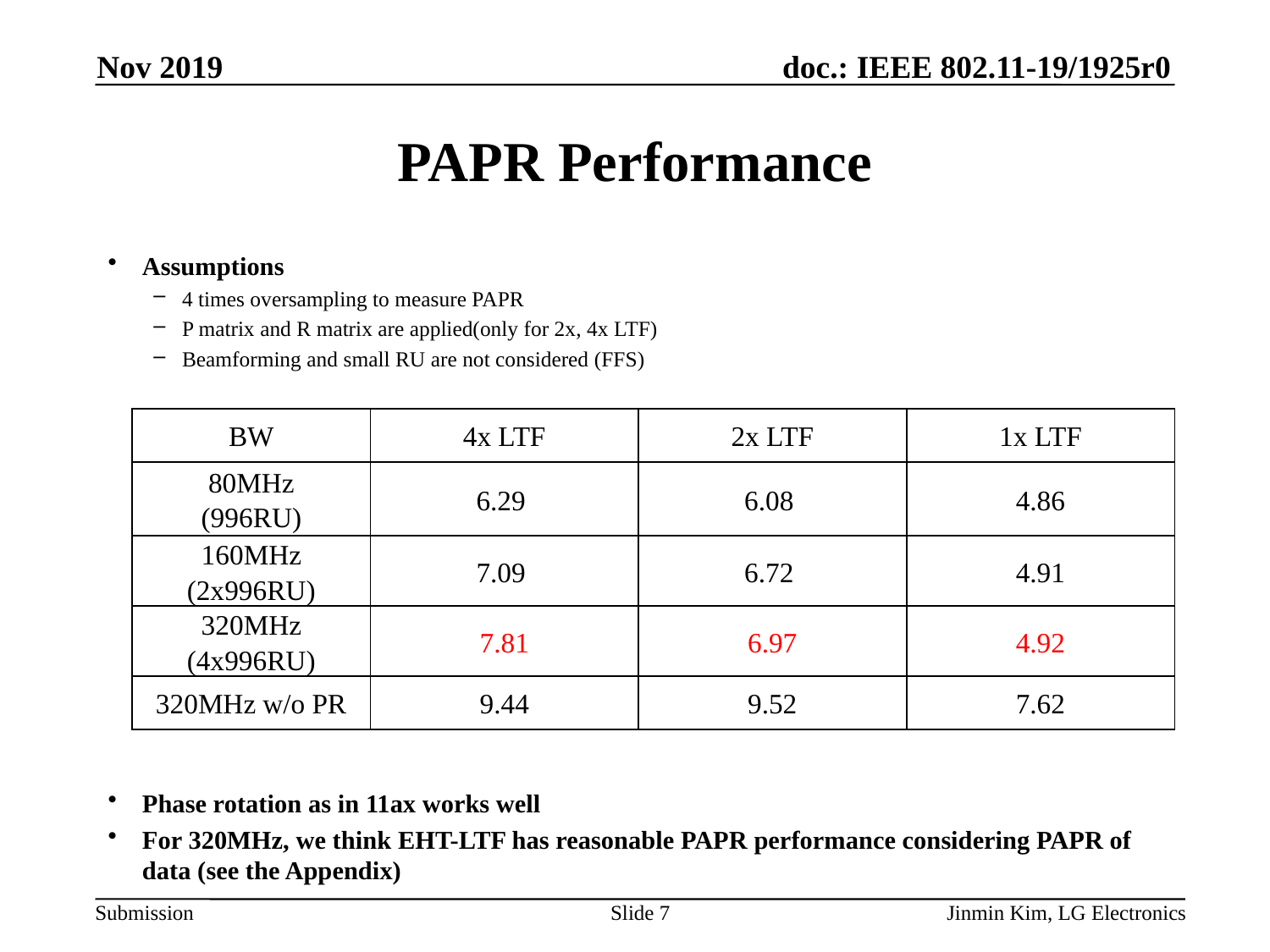

Nov 2019
# PAPR Performance
Assumptions
4 times oversampling to measure PAPR
P matrix and R matrix are applied(only for 2x, 4x LTF)
Beamforming and small RU are not considered (FFS)

Phase rotation as in 11ax works well
For 320MHz, we think EHT-LTF has reasonable PAPR performance considering PAPR of data (see the Appendix)
| BW | 4x LTF | 2x LTF | 1x LTF |
| --- | --- | --- | --- |
| 80MHz (996RU) | 6.29 | 6.08 | 4.86 |
| 160MHz (2x996RU) | 7.09 | 6.72 | 4.91 |
| 320MHz (4x996RU) | 7.81 | 6.97 | 4.92 |
| 320MHz w/o PR | 9.44 | 9.52 | 7.62 |
Slide 7
Jinmin Kim, LG Electronics